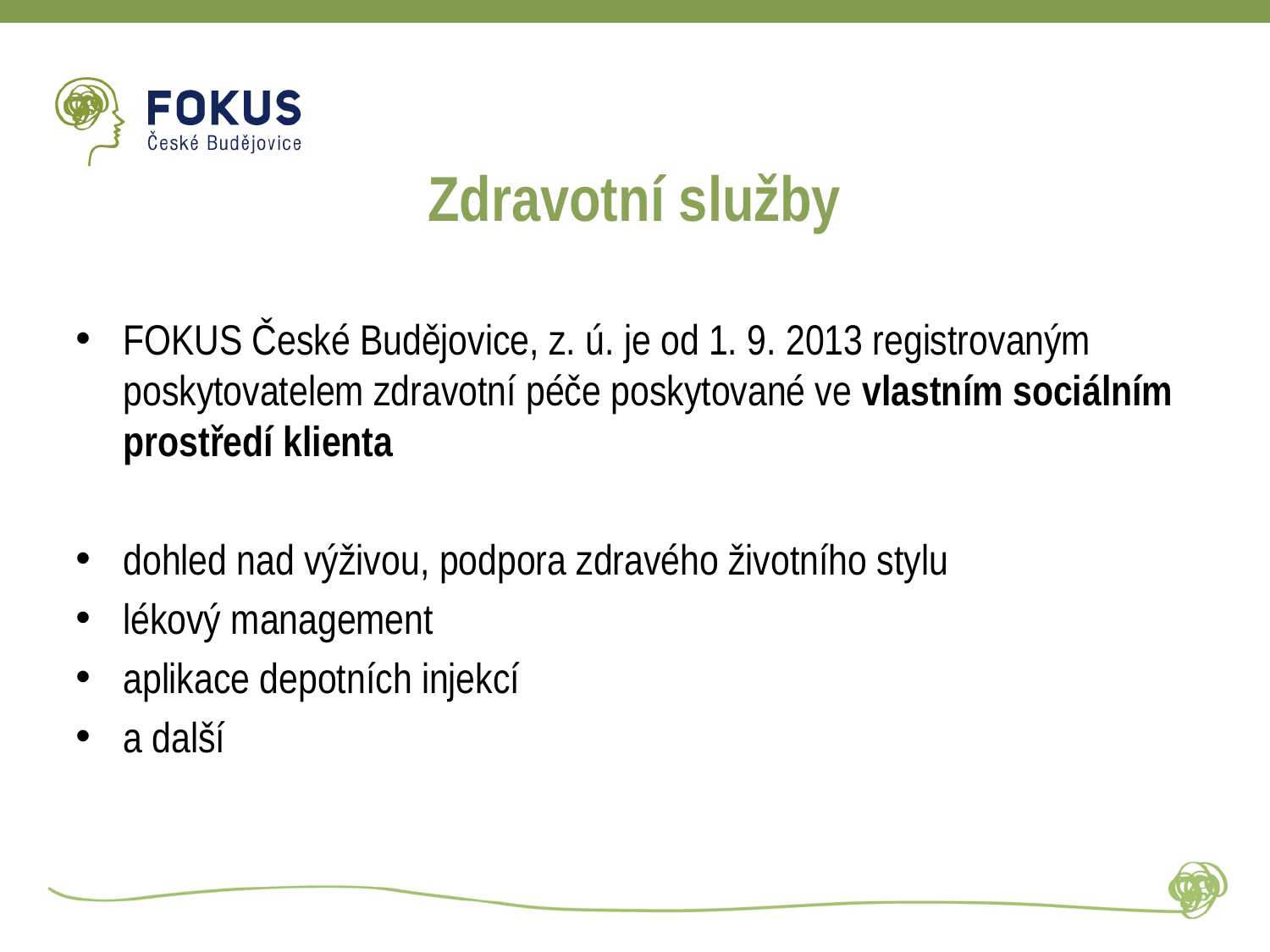

# Zdravotní služby
FOKUS České Budějovice, z. ú. je od 1. 9. 2013 registrovaným poskytovatelem zdravotní péče poskytované ve vlastním sociálním prostředí klienta

dohled nad výživou, podpora zdravého životního stylu
lékový management
aplikace depotních injekcí
a další